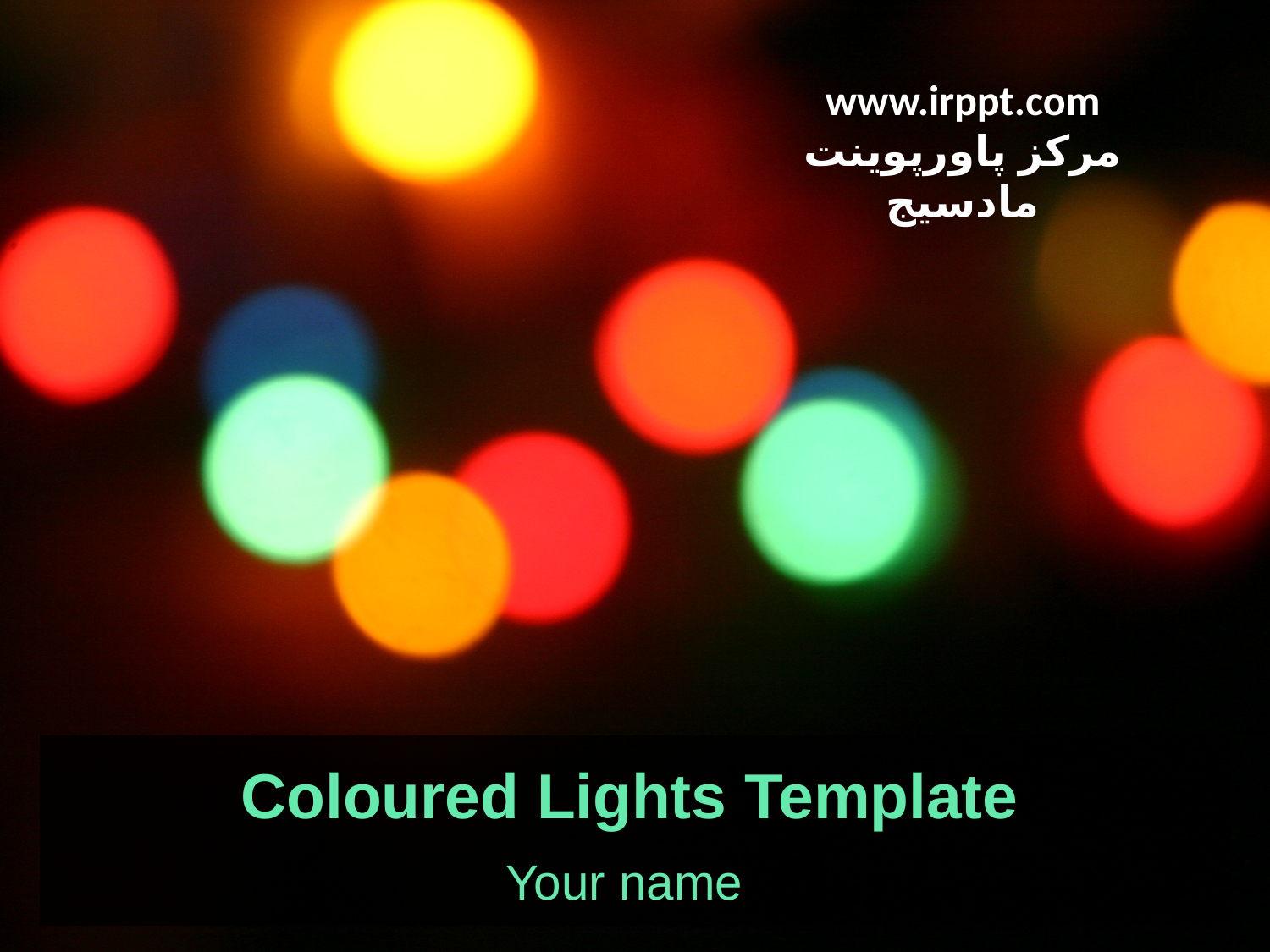

www.irppt.com
مرکز پاورپوینت مادسیج

# Coloured Lights Template
Your name